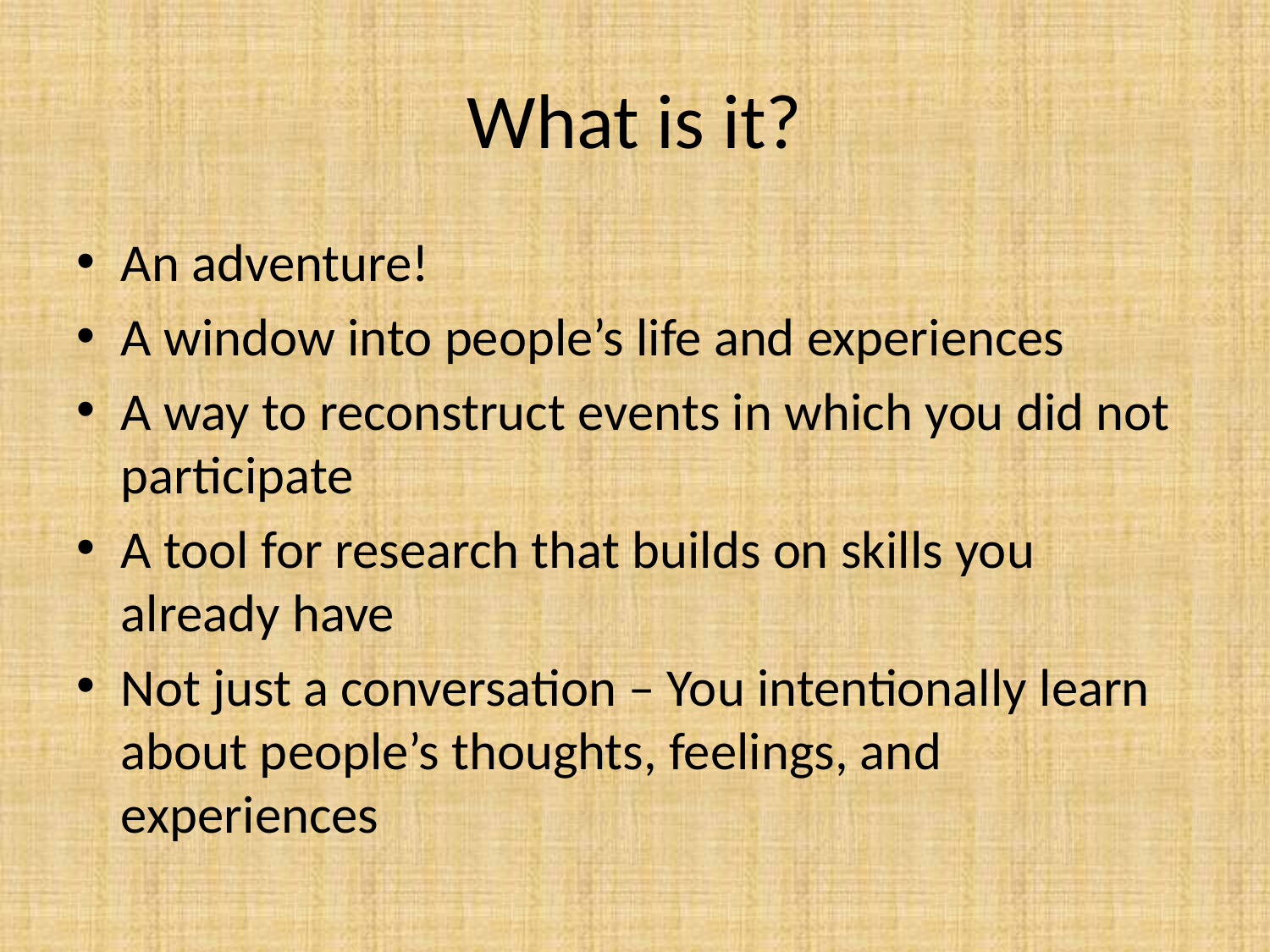

# What is it?
An adventure!
A window into people’s life and experiences
A way to reconstruct events in which you did not participate
A tool for research that builds on skills you already have
Not just a conversation – You intentionally learn about people’s thoughts, feelings, and experiences